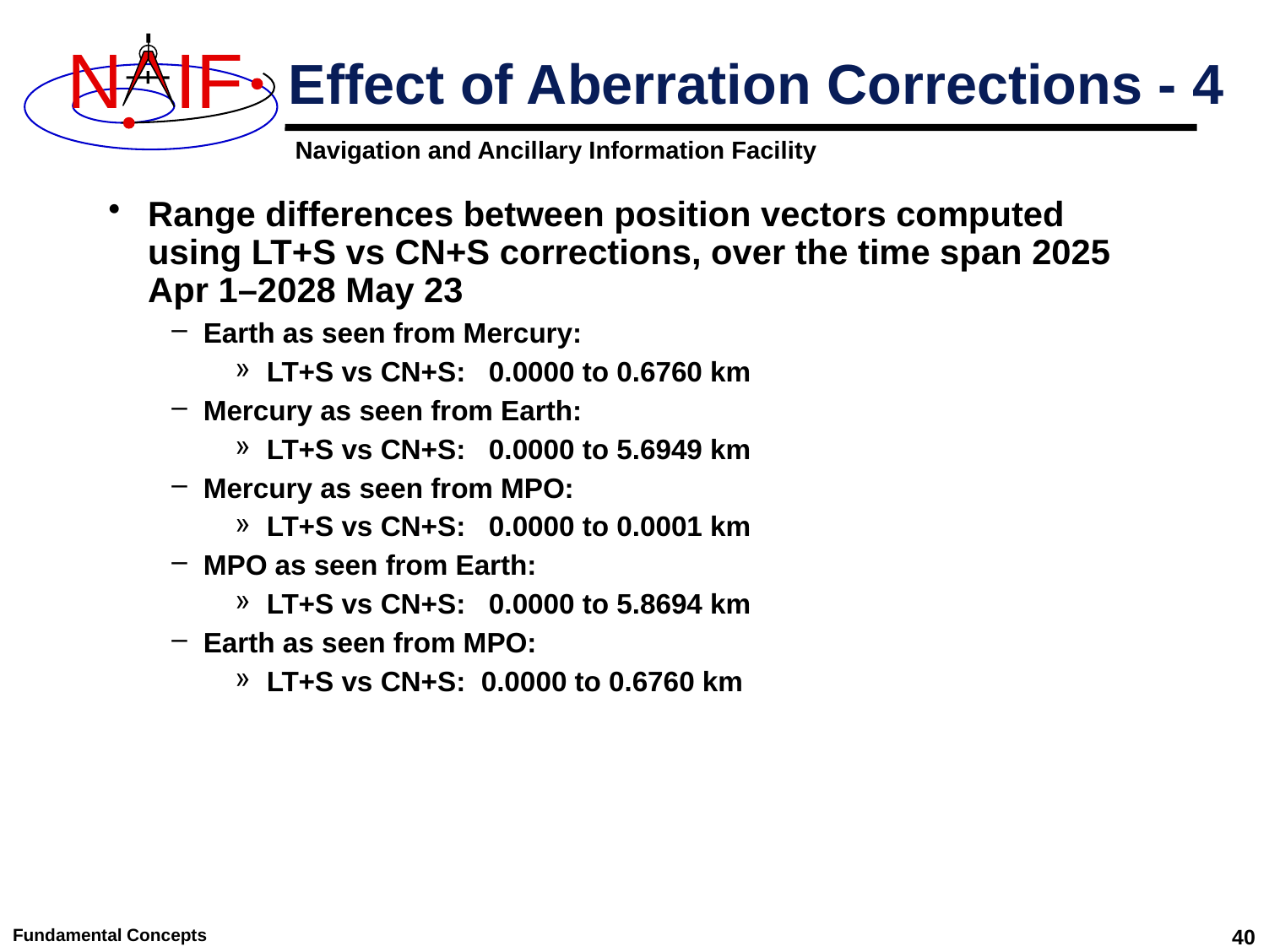

# Effect of Aberration Corrections - 4
Range differences between position vectors computed using LT+S vs CN+S corrections, over the time span 2025 Apr 1–2028 May 23
Earth as seen from Mercury:
LT+S vs CN+S:   0.0000 to 0.6760 km
Mercury as seen from Earth:
LT+S vs CN+S:   0.0000 to 5.6949 km
Mercury as seen from MPO:
LT+S vs CN+S:   0.0000 to 0.0001 km
MPO as seen from Earth:
LT+S vs CN+S:   0.0000 to 5.8694 km
Earth as seen from MPO:
LT+S vs CN+S:  0.0000 to 0.6760 km

Fundamental Concepts
40